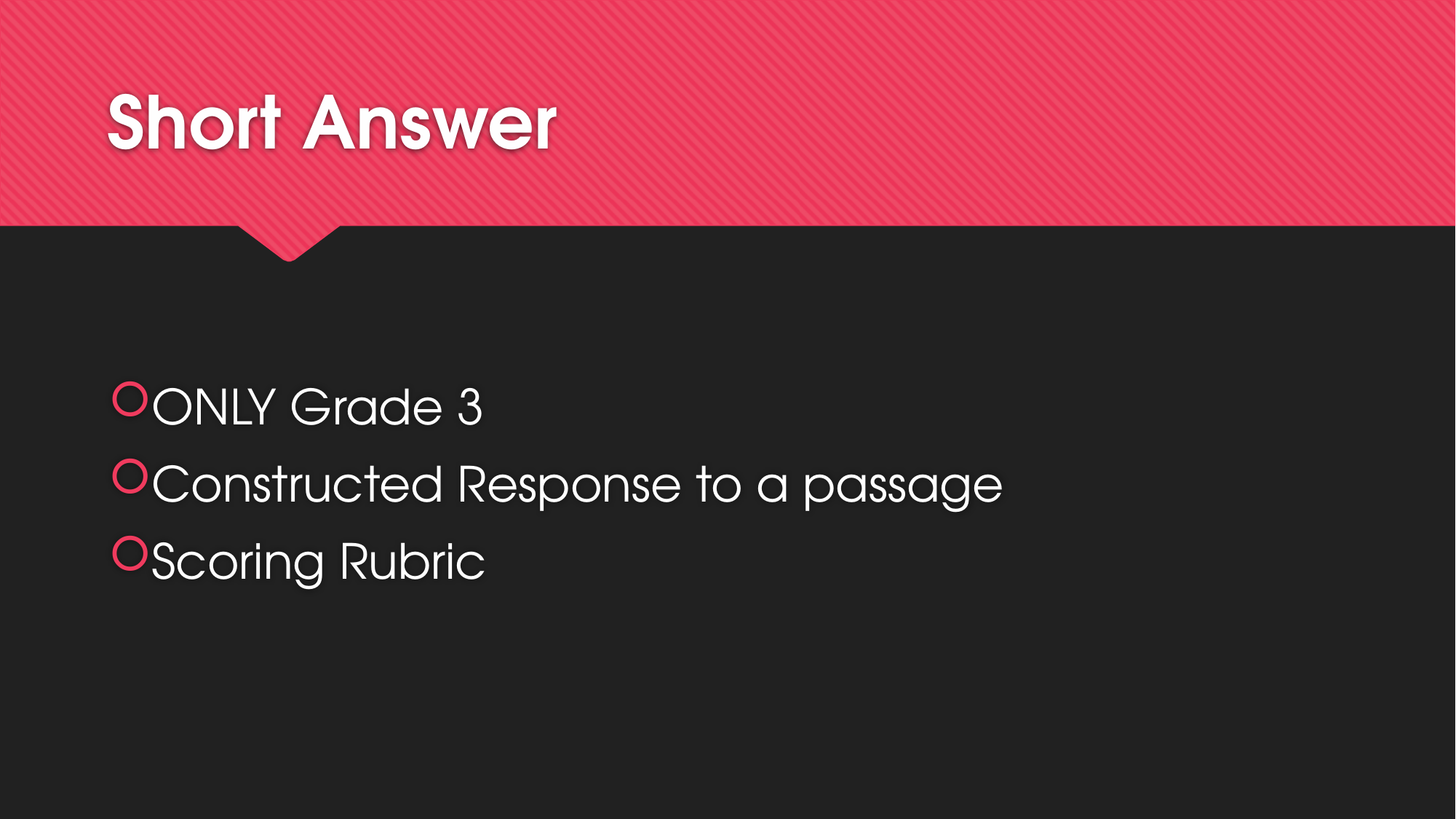

# Short Answer
ONLY Grade 3
Constructed Response to a passage
Scoring Rubric